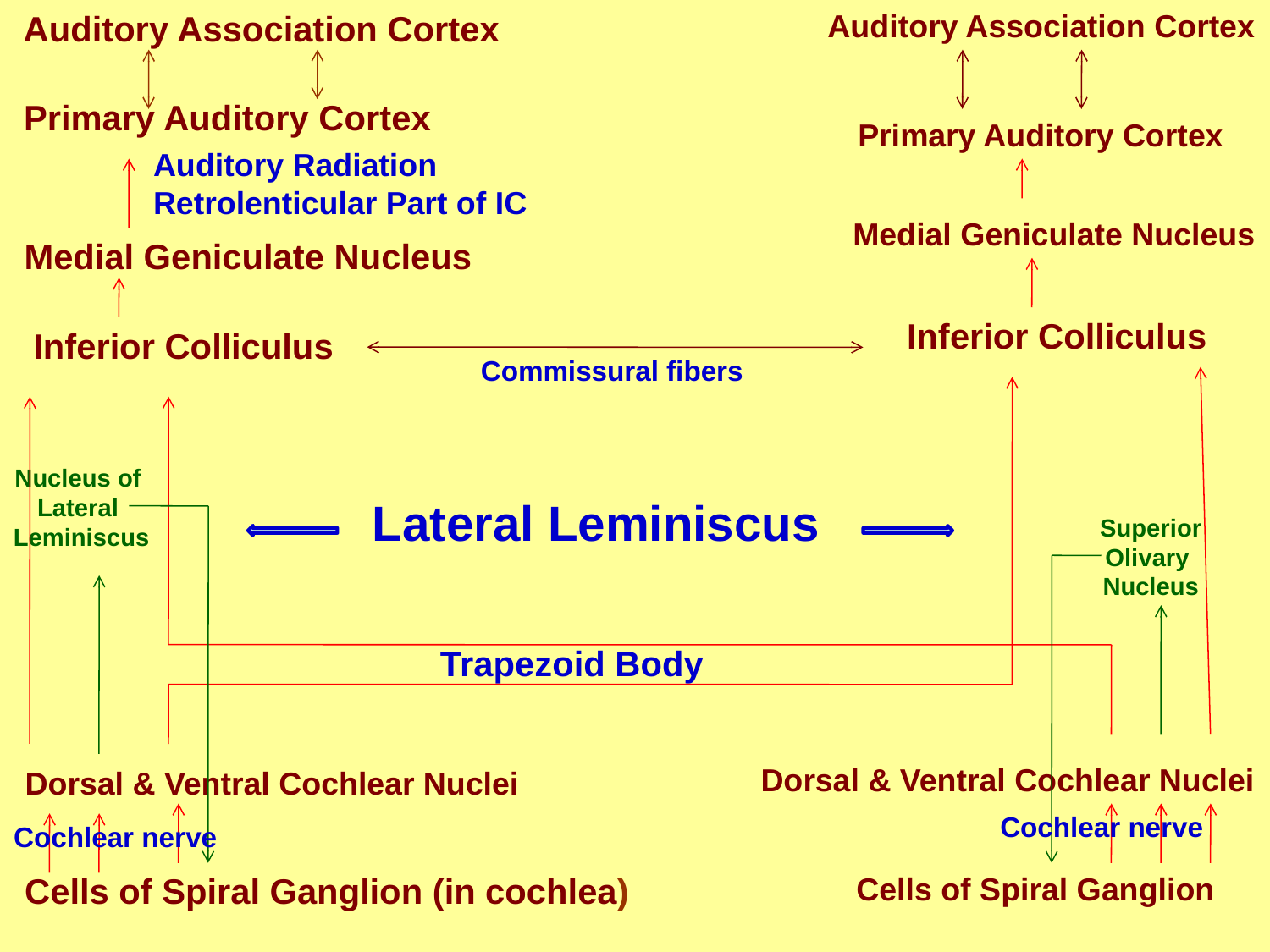

Auditory Association Cortex
Auditory Association Cortex
 Primary Auditory Cortex
Primary Auditory Cortex
Auditory Radiation
Retrolenticular Part of IC
Medial Geniculate Nucleus
 Medial Geniculate Nucleus
Inferior Colliculus
  Inferior Colliculus
Commissural fibers
Nucleus of
Lateral
Leminiscus
Lateral Leminiscus
Superior Olivary
Nucleus

Trapezoid Body
 Dorsal & Ventral Cochlear Nuclei
Dorsal & Ventral Cochlear Nuclei
Cochlear nerve

Cochlear nerve
 Cells of Spiral Ganglion (in cochlea)
 Cells of Spiral Ganglion